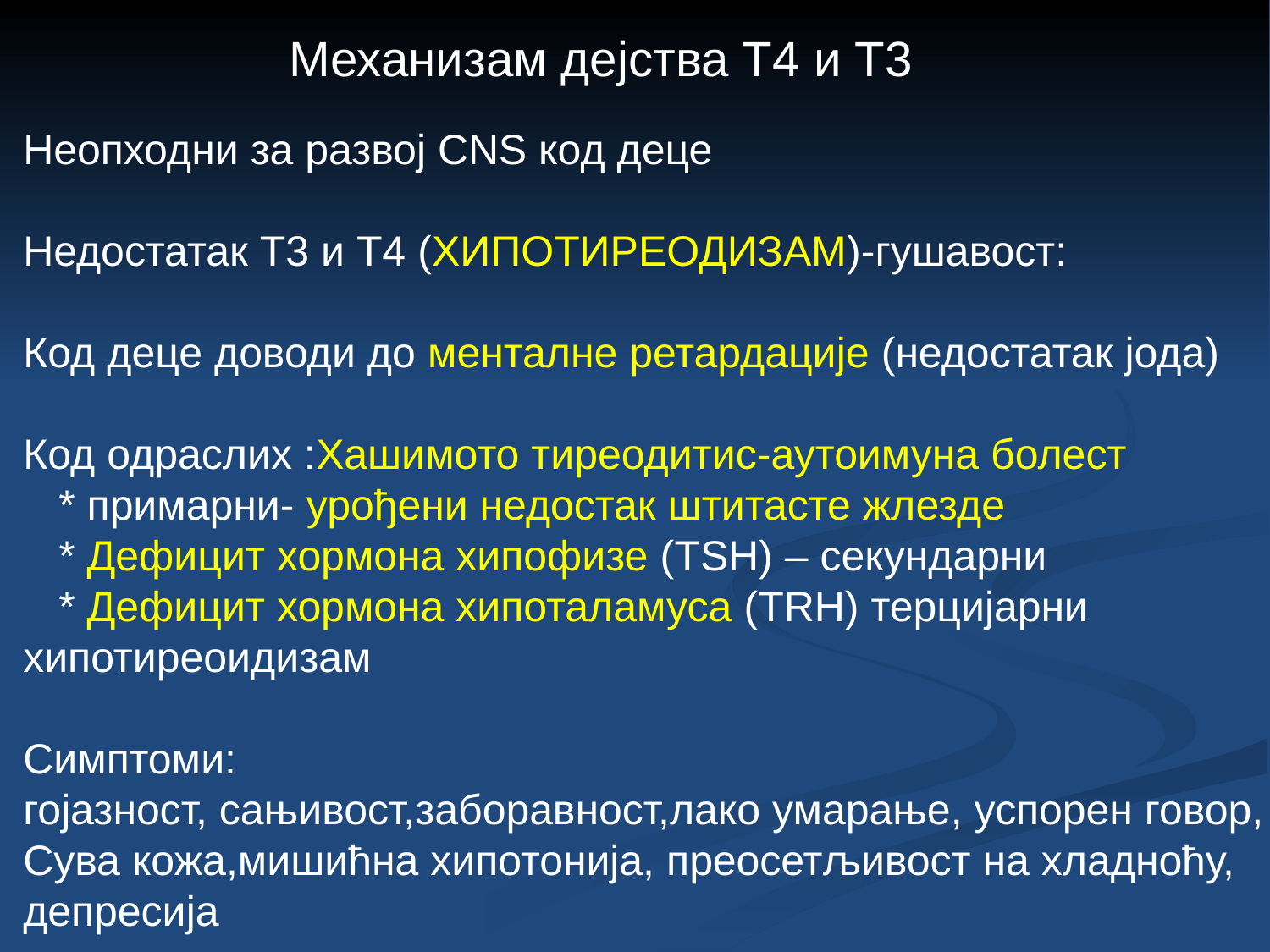

Механизам дејства Т4 и Т3
Неопходни за развој CNS код деце

Недостатак Т3 и Т4 (ХИПОТИРЕОДИЗАМ)-гушавост:

Код деце доводи до менталне ретардације (недостатак јода)

Код одраслих :Хашимото тиреодитис-аутоимуна болест
   * примарни- урођени недостак штитасте жлезде
   * Дефицит хормона хипофизе (TSH) – секундарни
   * Дефицит хормона хипоталамуса (TRH) терцијарни хипотиреоидизам

Симптоми:
гојазност, сањивост,заборавност,лако умарање, успорен говор,
Сува кожа,мишићна хипотонија, преосетљивост на хладноћу,
депресија